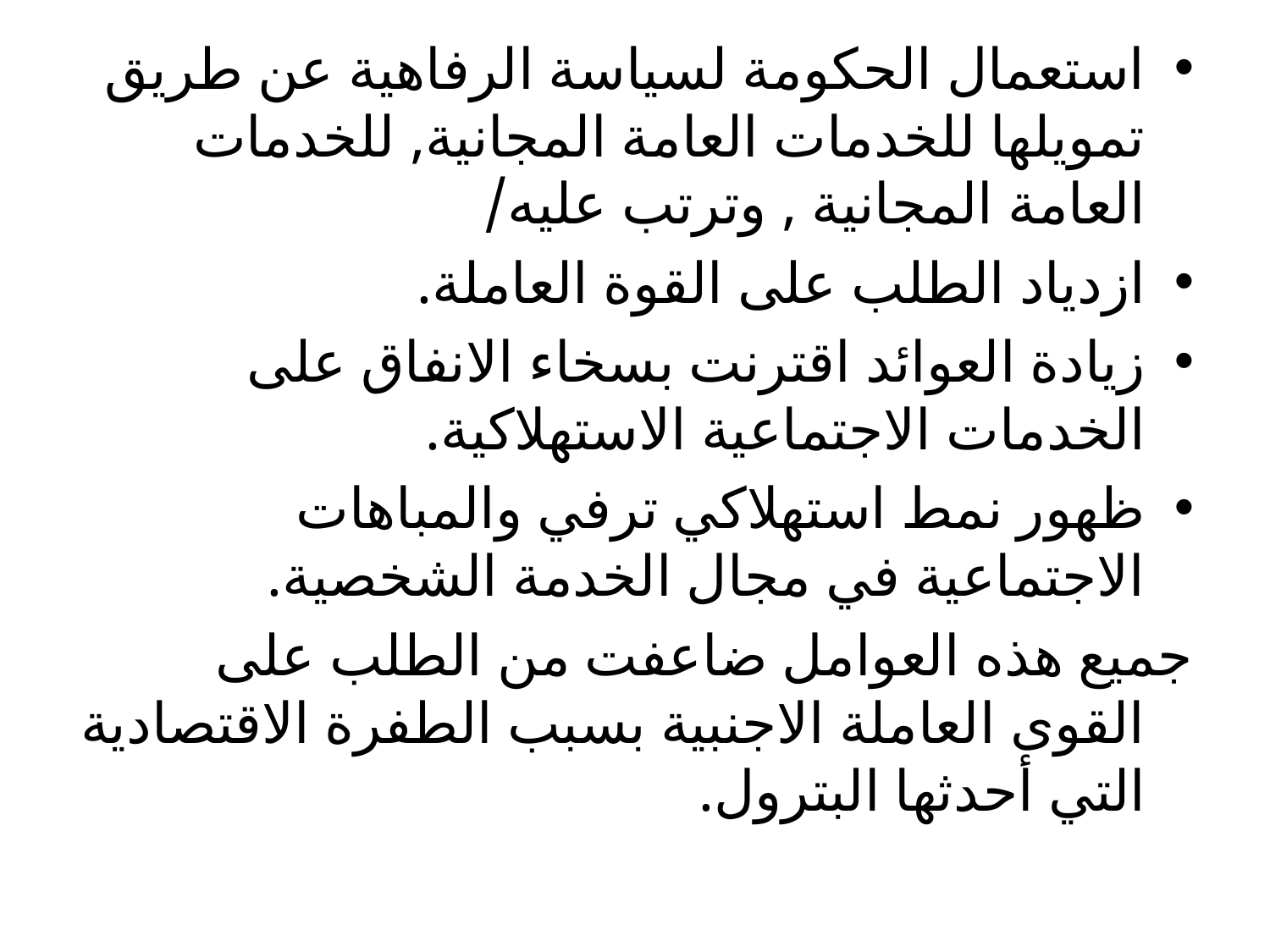

استعمال الحكومة لسياسة الرفاهية عن طريق تمويلها للخدمات العامة المجانية, للخدمات العامة المجانية , وترتب عليه/
ازدياد الطلب على القوة العاملة.
زيادة العوائد اقترنت بسخاء الانفاق على الخدمات الاجتماعية الاستهلاكية.
ظهور نمط استهلاكي ترفي والمباهات الاجتماعية في مجال الخدمة الشخصية.
جميع هذه العوامل ضاعفت من الطلب على القوى العاملة الاجنبية بسبب الطفرة الاقتصادية التي أحدثها البترول.

#